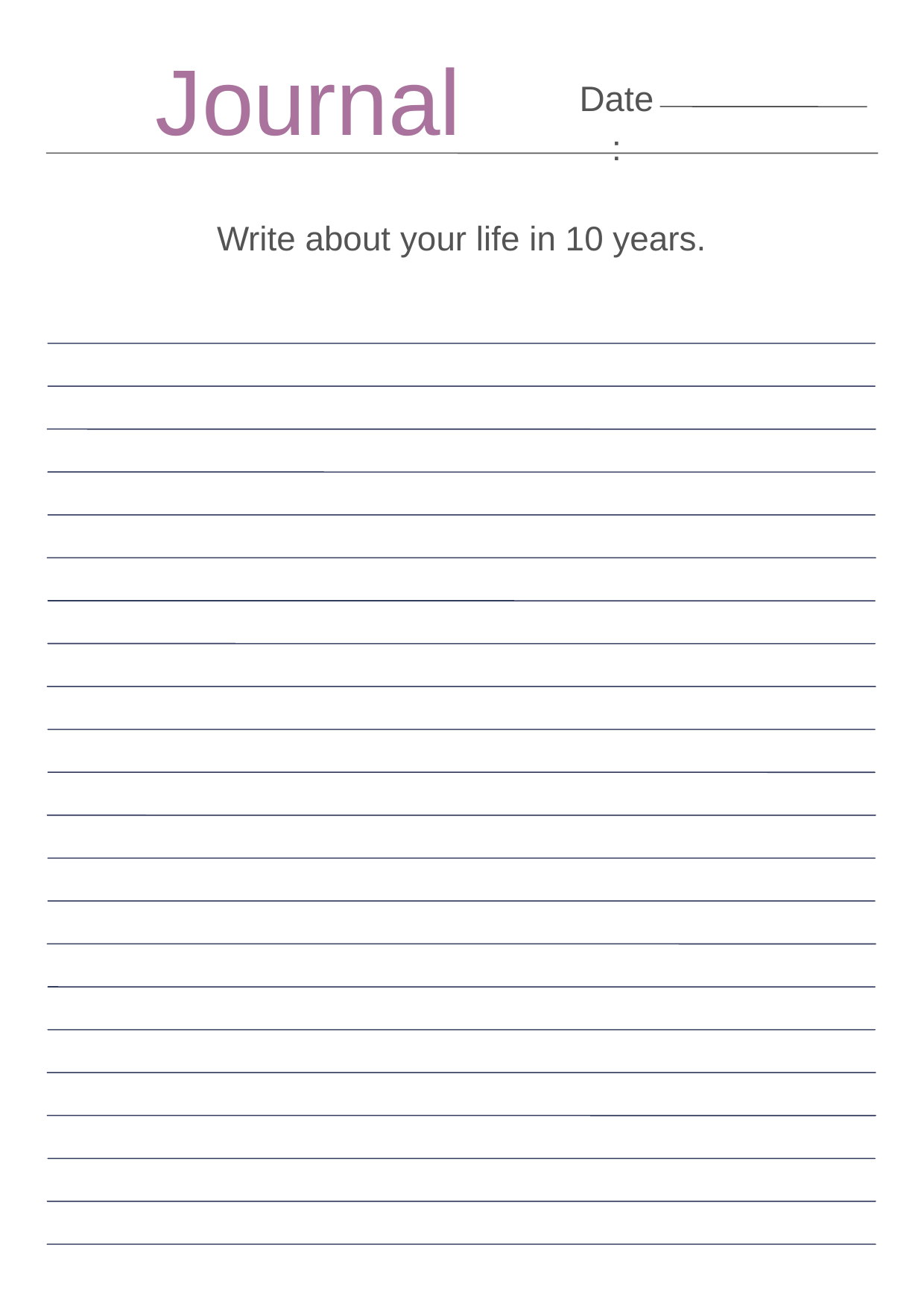

Journal
Date:

Write about your life in 10 years.